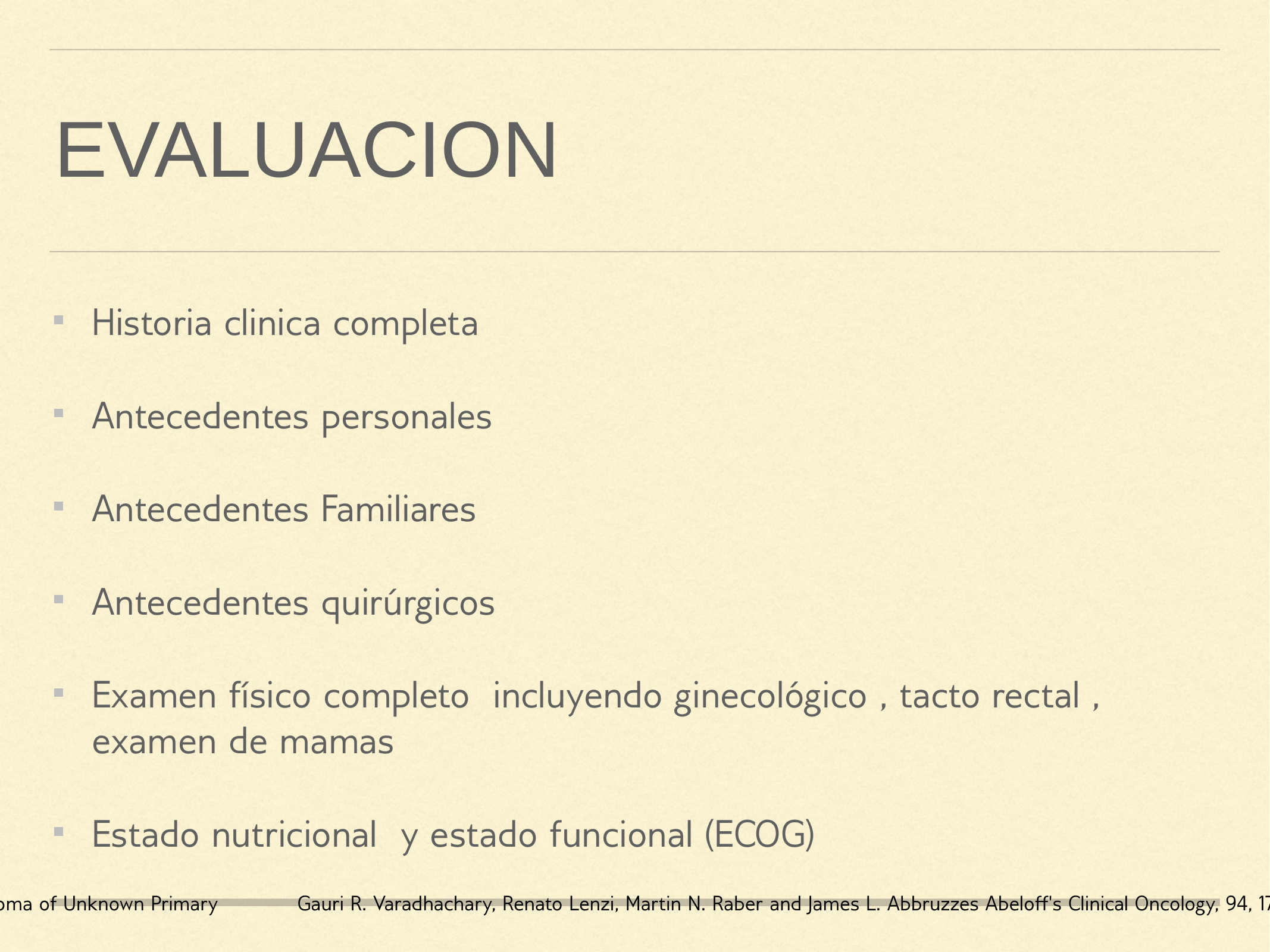

# EVALUACION
Historia clinica completa
Antecedentes personales
Antecedentes Familiares
Antecedentes quirúrgicos
Examen físico completo  incluyendo ginecológico , tacto rectal , examen de mamas
Estado nutricional  y estado funcional (ECOG)
Carcinoma of Unknown Primary  	Gauri R. Varadhachary, Renato Lenzi, Martin N. Raber and James L. Abbruzzes Abeloff's Clinical Oncology, 94, 1792-1803.e2